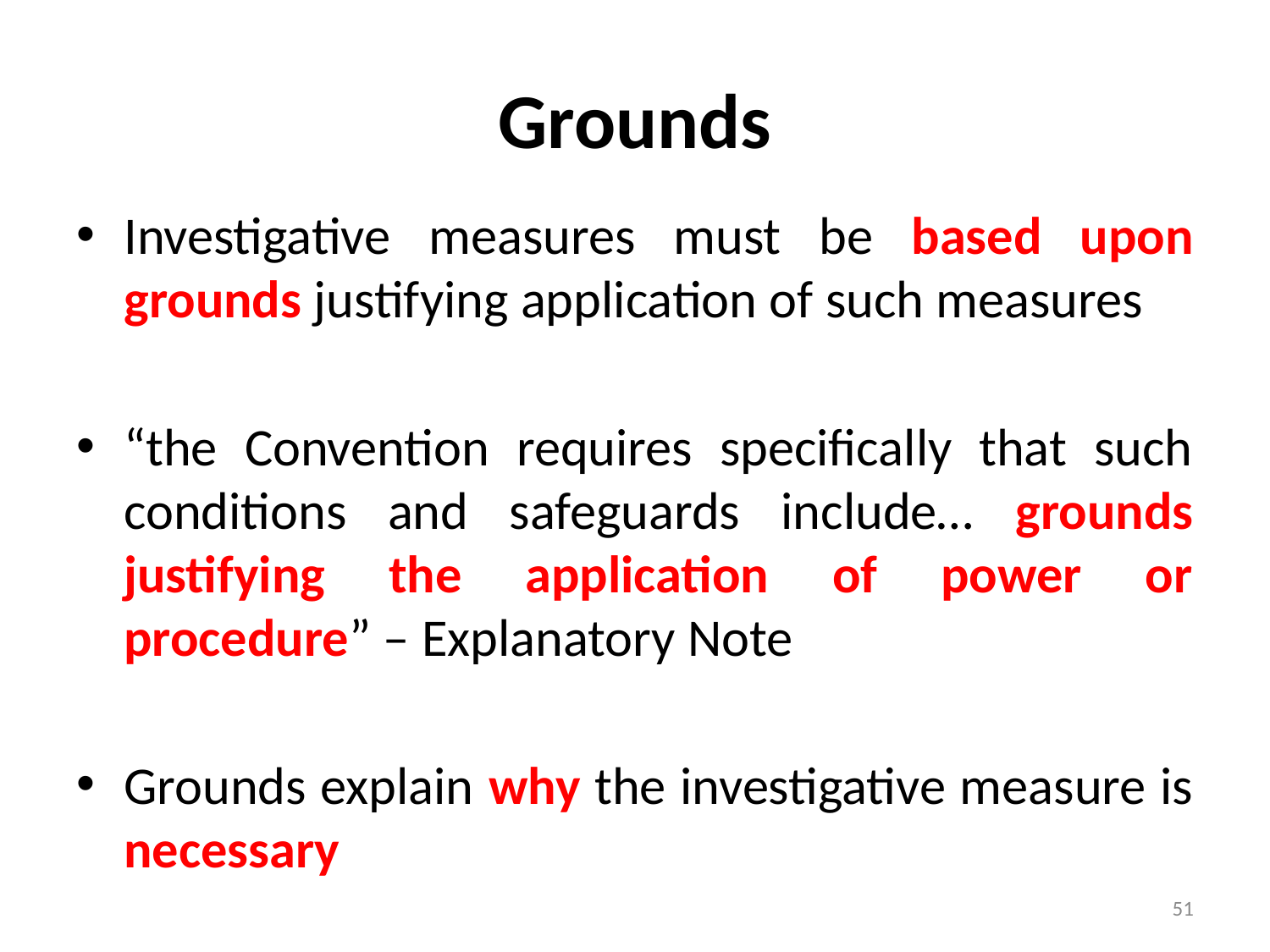

# Grounds
Investigative measures must be based upon grounds justifying application of such measures

“the Convention requires specifically that such conditions and safeguards include… grounds justifying the application of power or procedure” – Explanatory Note

Grounds explain why the investigative measure is necessary
51